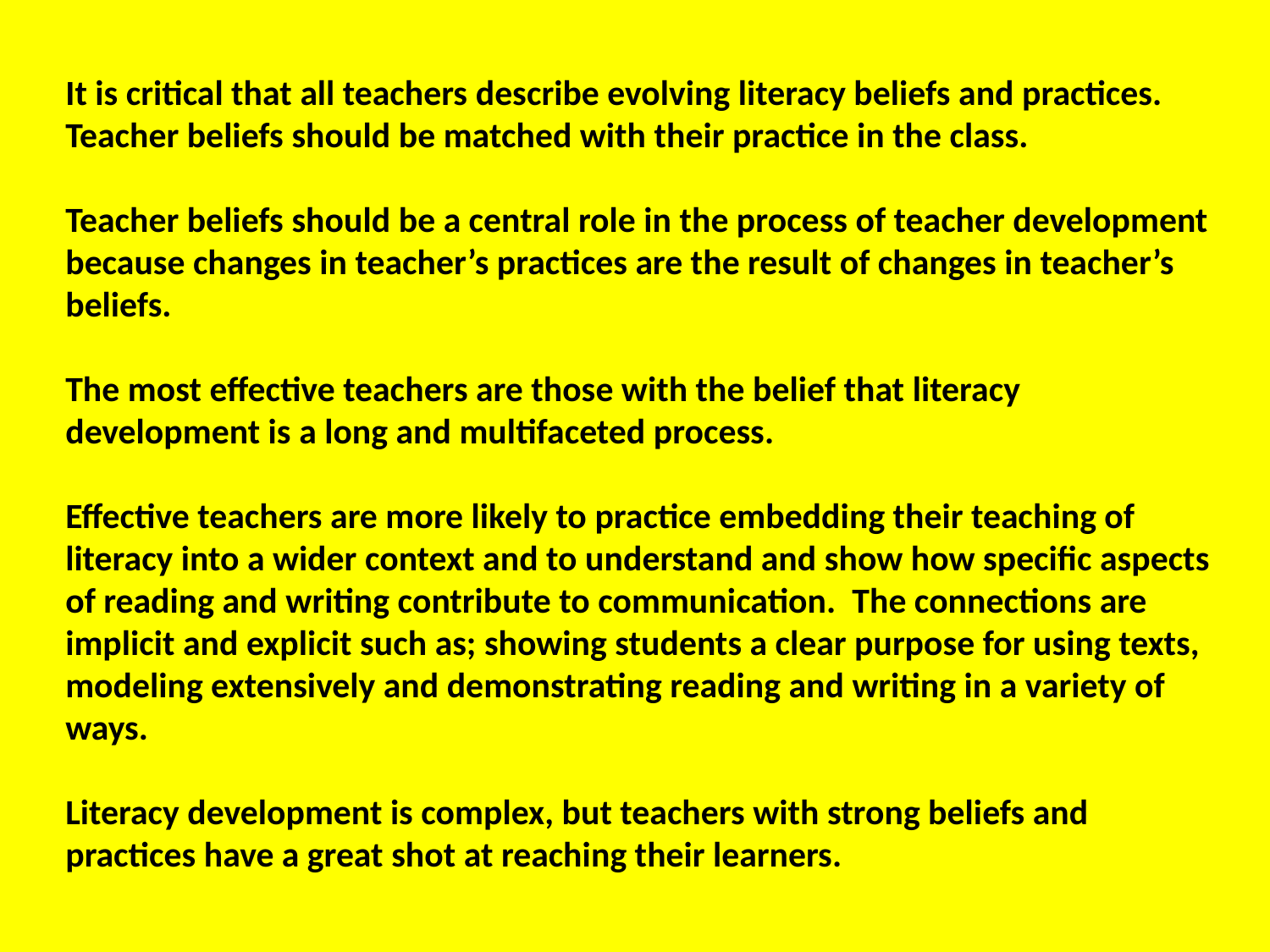

It is critical that all teachers describe evolving literacy beliefs and practices.  Teacher beliefs should be matched with their practice in the class.

Teacher beliefs should be a central role in the process of teacher development because changes in teacher’s practices are the result of changes in teacher’s beliefs.

The most effective teachers are those with the belief that literacy development is a long and multifaceted process.

Effective teachers are more likely to practice embedding their teaching of literacy into a wider context and to understand and show how specific aspects of reading and writing contribute to communication.  The connections are implicit and explicit such as; showing students a clear purpose for using texts, modeling extensively and demonstrating reading and writing in a variety of ways.

Literacy development is complex, but teachers with strong beliefs and practices have a great shot at reaching their learners.